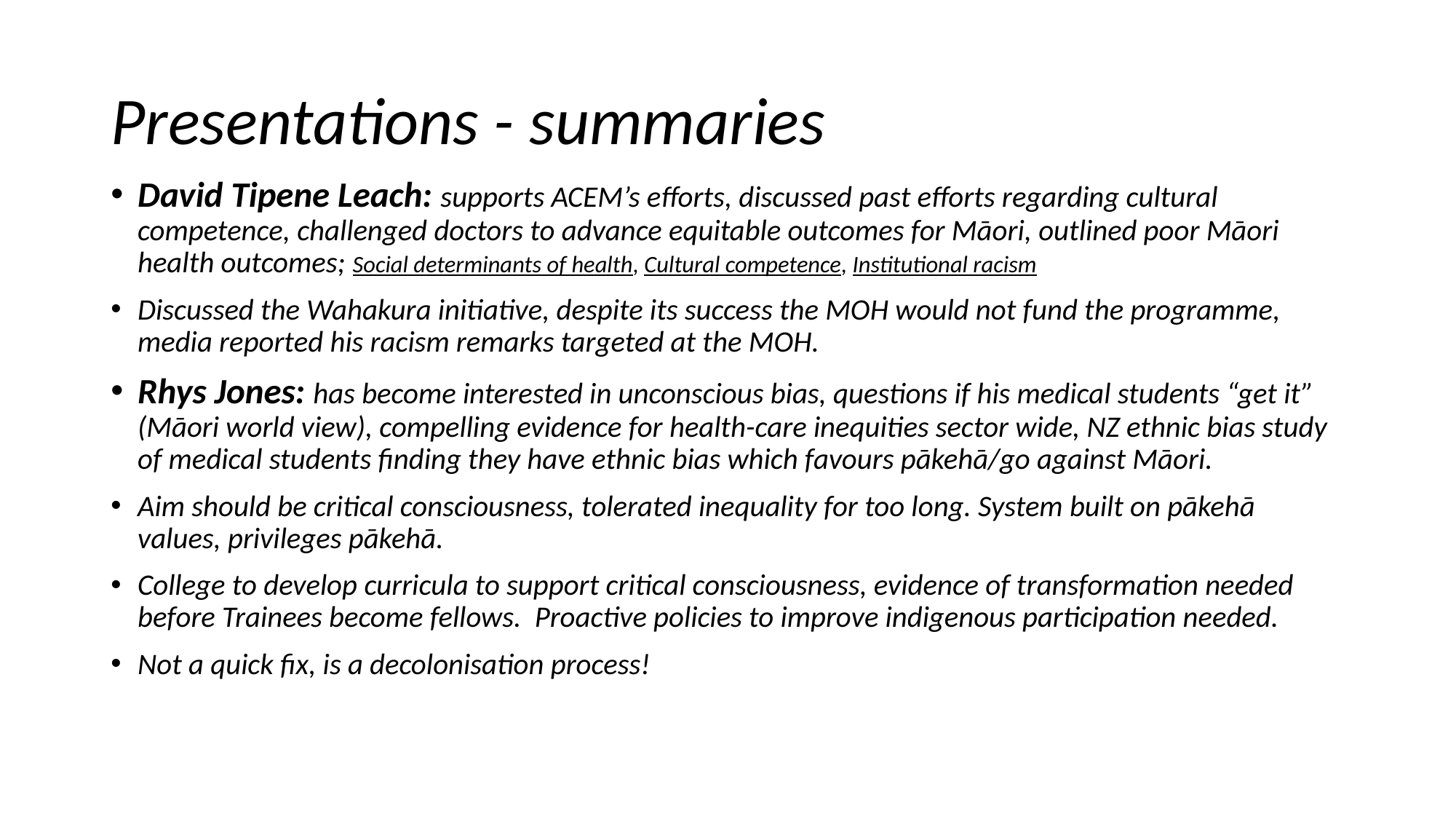

# Presentations - summaries
David Tipene Leach: supports ACEM’s efforts, discussed past efforts regarding cultural competence, challenged doctors to advance equitable outcomes for Māori, outlined poor Māori health outcomes; Social determinants of health, Cultural competence, Institutional racism
Discussed the Wahakura initiative, despite its success the MOH would not fund the programme, media reported his racism remarks targeted at the MOH.
Rhys Jones: has become interested in unconscious bias, questions if his medical students “get it” (Māori world view), compelling evidence for health-care inequities sector wide, NZ ethnic bias study of medical students finding they have ethnic bias which favours pākehā/go against Māori.
Aim should be critical consciousness, tolerated inequality for too long. System built on pākehā values, privileges pākehā.
College to develop curricula to support critical consciousness, evidence of transformation needed before Trainees become fellows.  Proactive policies to improve indigenous participation needed.
Not a quick fix, is a decolonisation process!